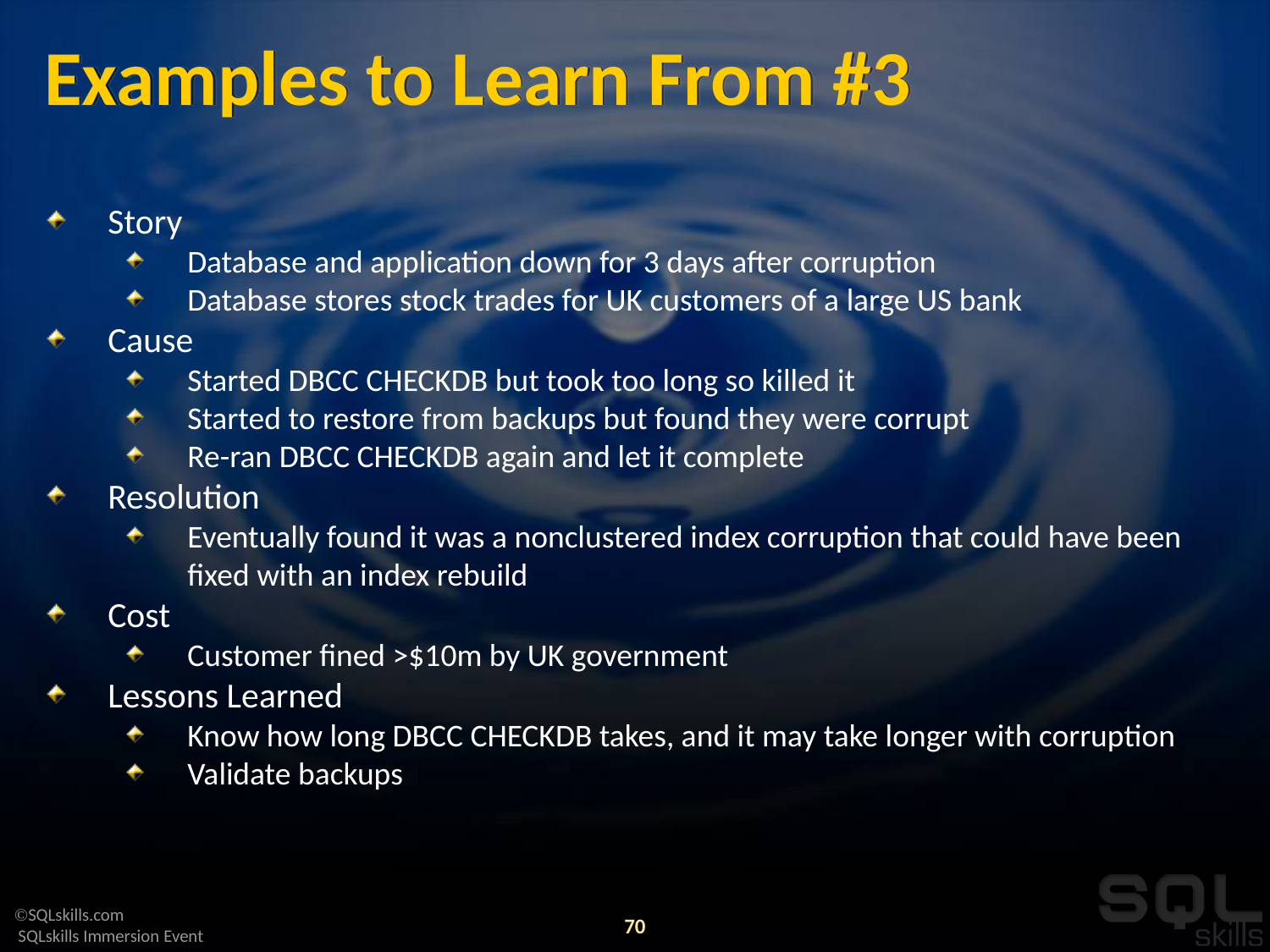

# Examples to Learn From #3
Story
Database and application down for 3 days after corruption
Database stores stock trades for UK customers of a large US bank
Cause
Started DBCC CHECKDB but took too long so killed it
Started to restore from backups but found they were corrupt
Re-ran DBCC CHECKDB again and let it complete
Resolution
Eventually found it was a nonclustered index corruption that could have been fixed with an index rebuild
Cost
Customer fined >$10m by UK government
Lessons Learned
Know how long DBCC CHECKDB takes, and it may take longer with corruption
Validate backups
70